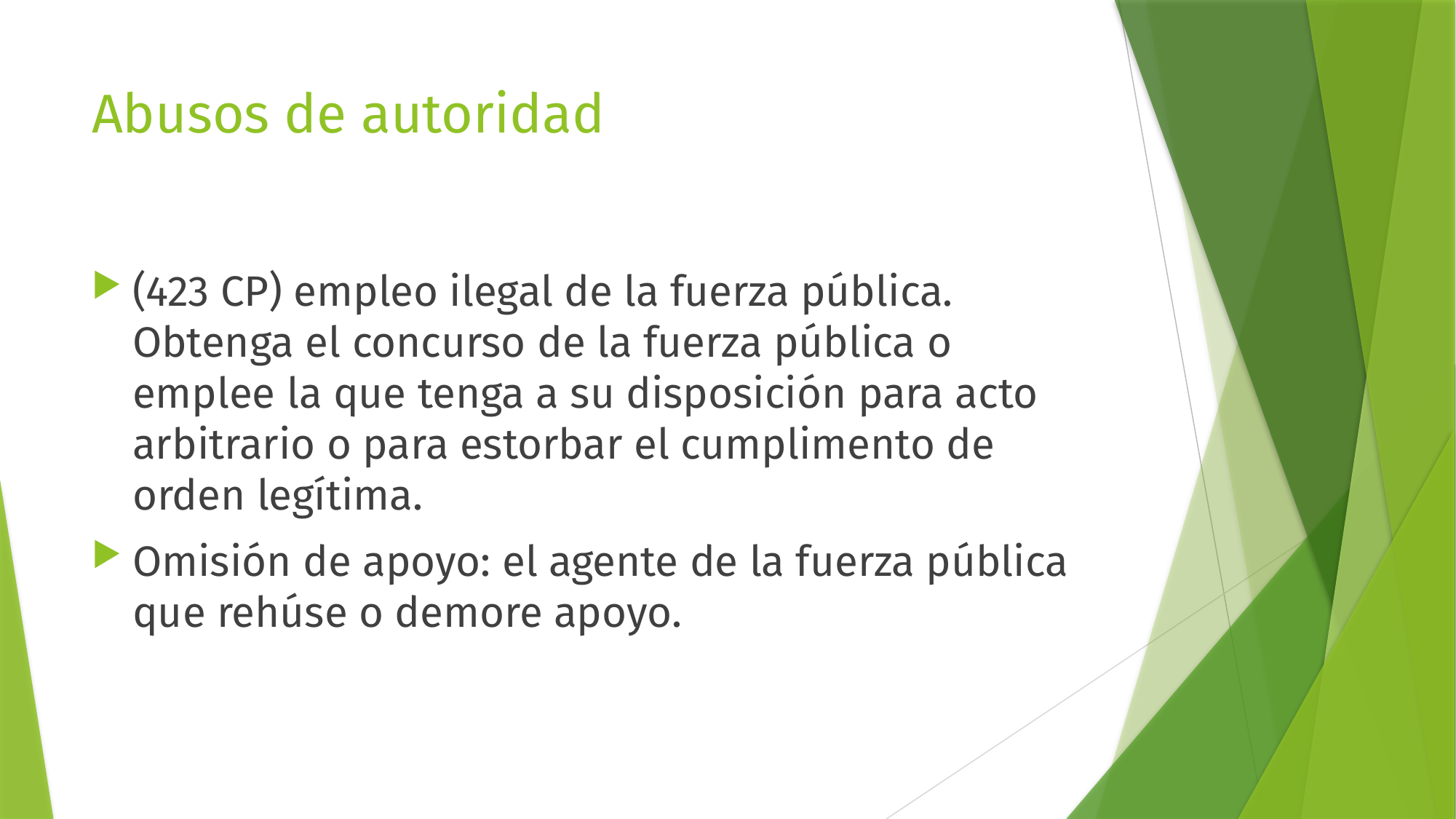

# Abusos de autoridad
(423 CP) empleo ilegal de la fuerza pública. Obtenga el concurso de la fuerza pública o emplee la que tenga a su disposición para acto arbitrario o para estorbar el cumplimento de orden legítima.
Omisión de apoyo: el agente de la fuerza pública que rehúse o demore apoyo.